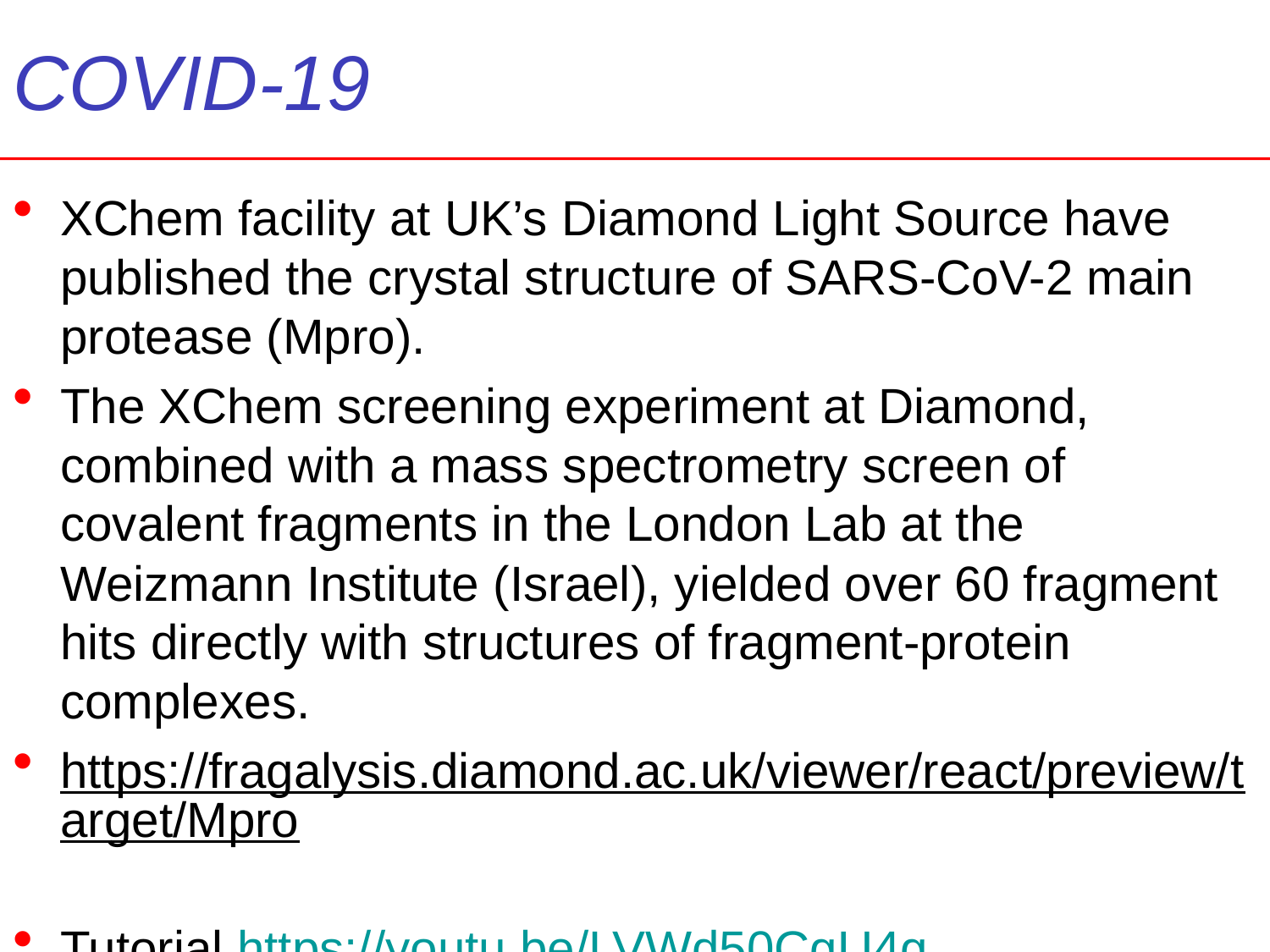

# COVID-19
XChem facility at UK’s Diamond Light Source have published the crystal structure of SARS-CoV-2 main protease (Mpro).
The XChem screening experiment at Diamond, combined with a mass spectrometry screen of covalent fragments in the London Lab at the Weizmann Institute (Israel), yielded over 60 fragment hits directly with structures of fragment-protein complexes.
https://fragalysis.diamond.ac.uk/viewer/react/preview/target/Mpro
Tutorial https://youtu.be/LVWd50CgU4g